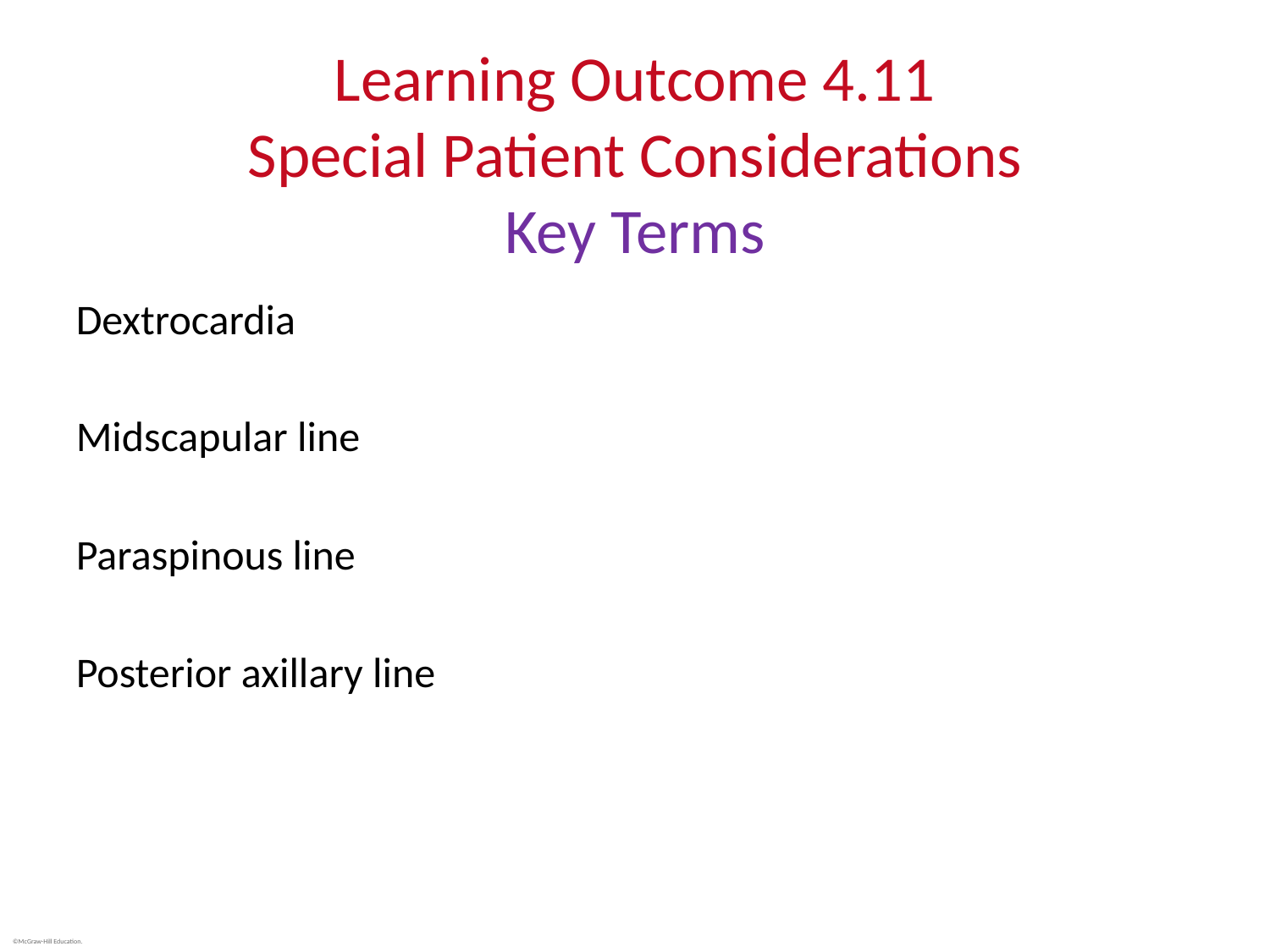

# Learning Outcome 4.11 Special Patient Considerations Key Terms
Dextrocardia
Midscapular line
Paraspinous line
Posterior axillary line